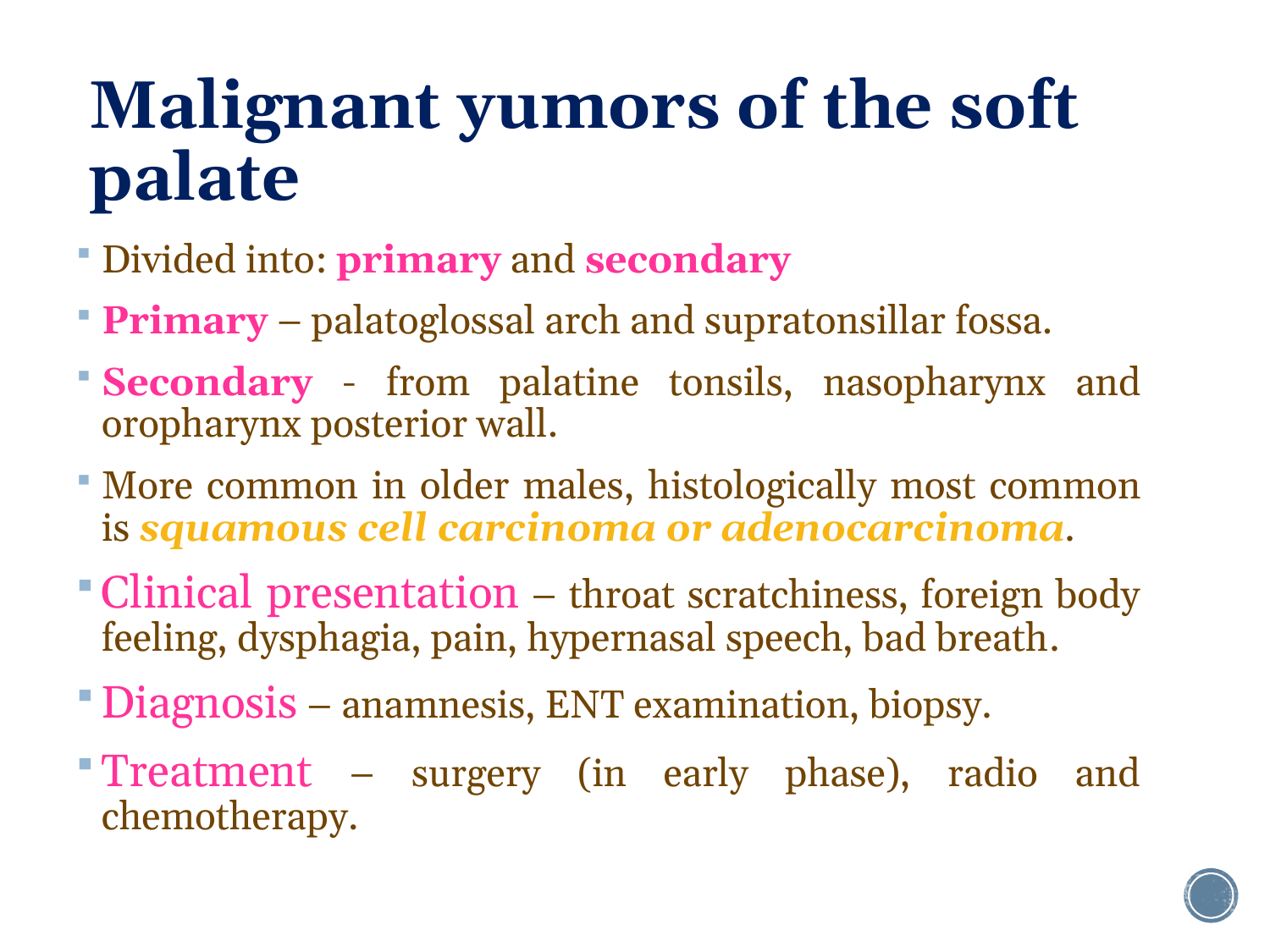

# Malignant yumors of the soft palate
Divided into: primary and secondary
Primary – palatoglossal arch and supratonsillar fossa.
Secondary - from palatine tonsils, nasopharynx and oropharynx posterior wall.
More common in older males, histologically most common is squamous cell carcinoma or adenocarcinoma.
Clinical presentation – throat scratchiness, foreign body feeling, dysphagia, pain, hypernasal speech, bad breath.
Diagnosis – anamnesis, ENT examination, biopsy.
Treatment – surgery (in early phase), radio and chemotherapy.